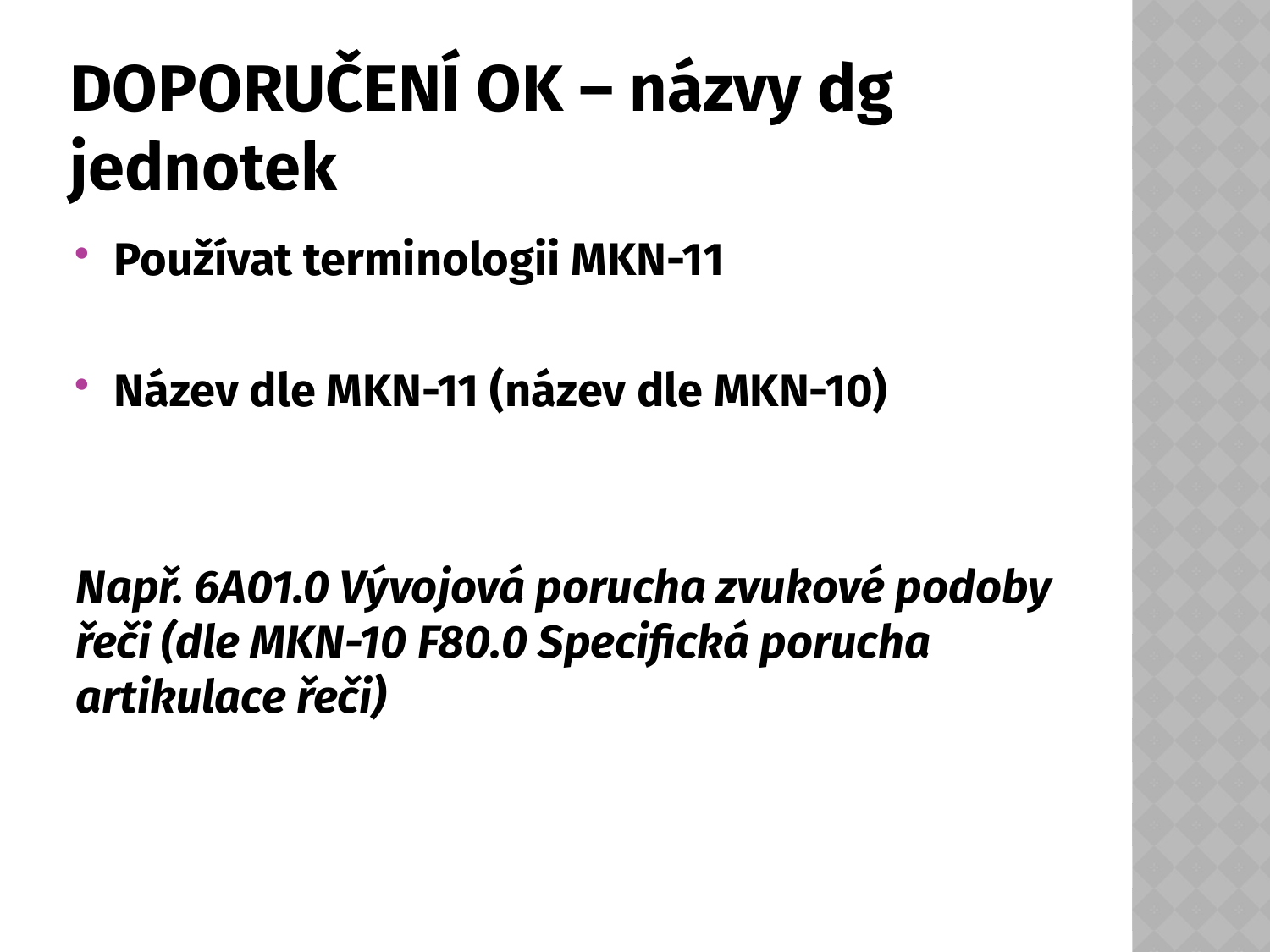

# Doporučení OK – názvy dg jednotek
Používat terminologii MKN-11

Název dle MKN-11 (název dle MKN-10)

Např. 6A01.0 Vývojová porucha zvukové podoby řeči (dle MKN-10 F80.0 Specifická porucha artikulace řeči)